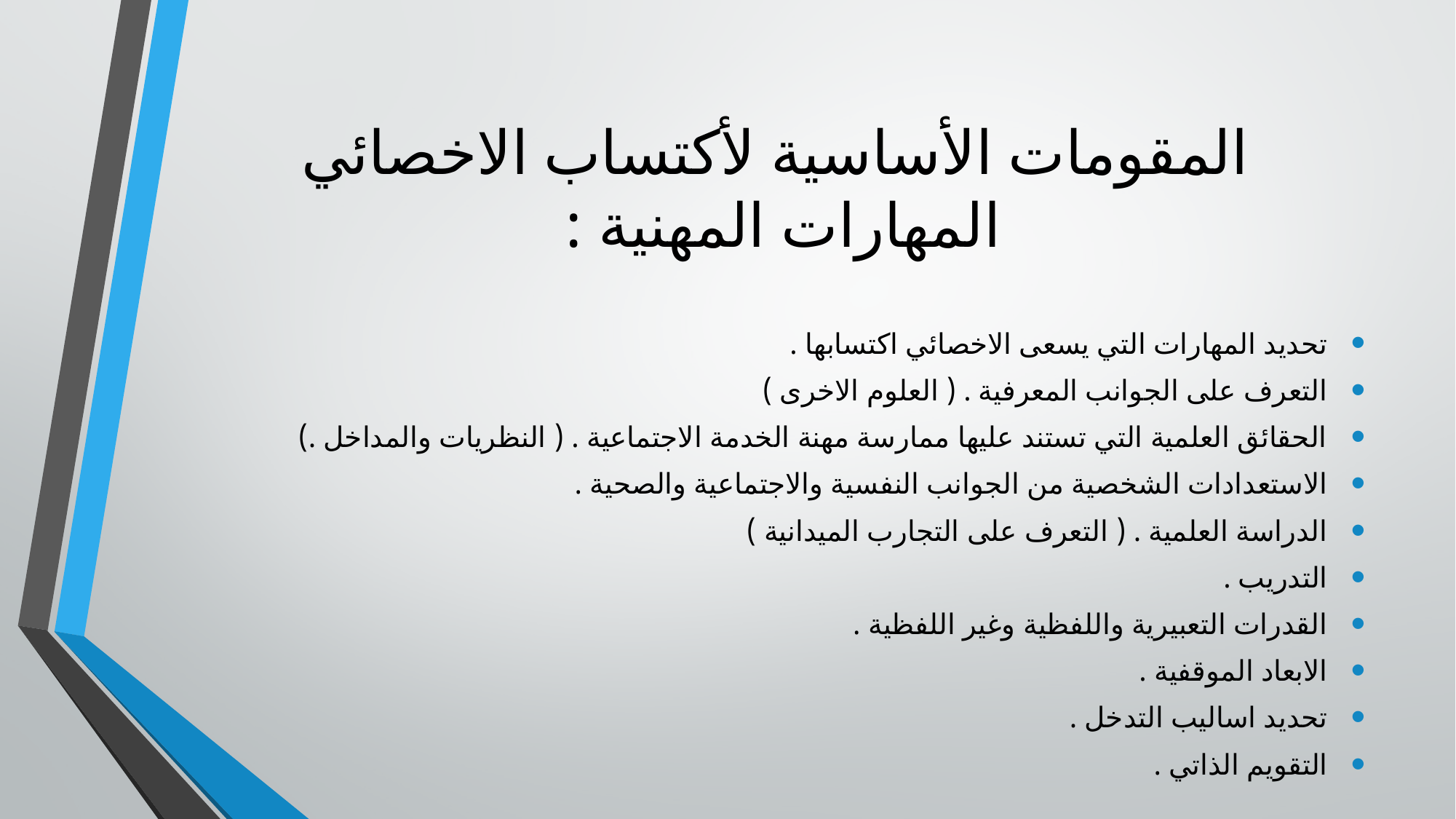

# المقومات الأساسية لأكتساب الاخصائي المهارات المهنية :
تحديد المهارات التي يسعى الاخصائي اكتسابها .
التعرف على الجوانب المعرفية . ( العلوم الاخرى )
الحقائق العلمية التي تستند عليها ممارسة مهنة الخدمة الاجتماعية . ( النظريات والمداخل .)
الاستعدادات الشخصية من الجوانب النفسية والاجتماعية والصحية .
الدراسة العلمية . ( التعرف على التجارب الميدانية )
التدريب .
القدرات التعبيرية واللفظية وغير اللفظية .
الابعاد الموقفية .
تحديد اساليب التدخل .
التقويم الذاتي .